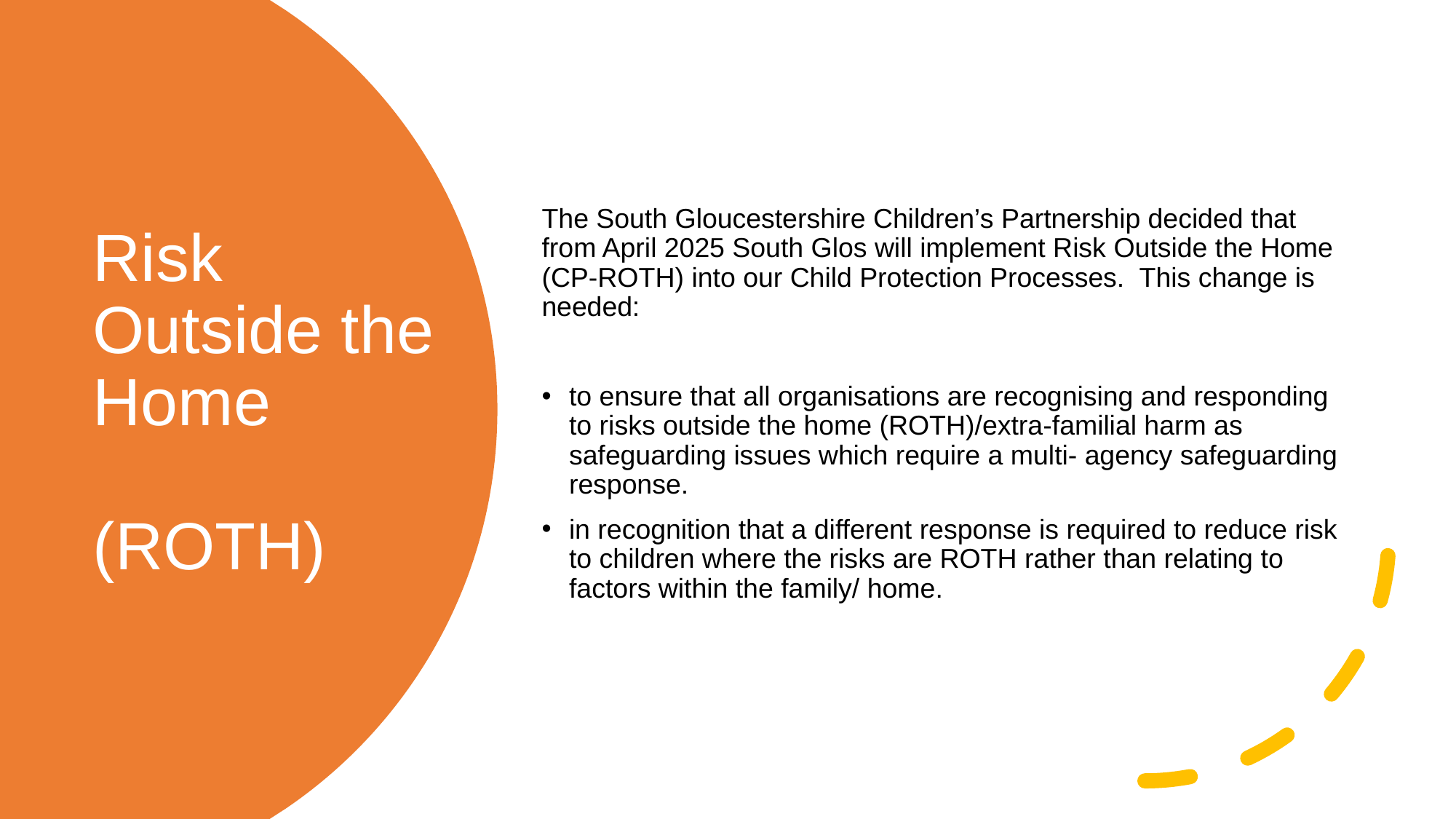

The South Gloucestershire Children’s Partnership decided that from April 2025 South Glos will implement Risk Outside the Home (CP-ROTH) into our Child Protection Processes.  This change is needed:

to ensure that all organisations are recognising and responding to risks outside the home (ROTH)/extra-familial harm as safeguarding issues which require a multi- agency safeguarding response.
in recognition that a different response is required to reduce risk to children where the risks are ROTH rather than relating to factors within the family/ home.
# Risk Outside the Home (ROTH)